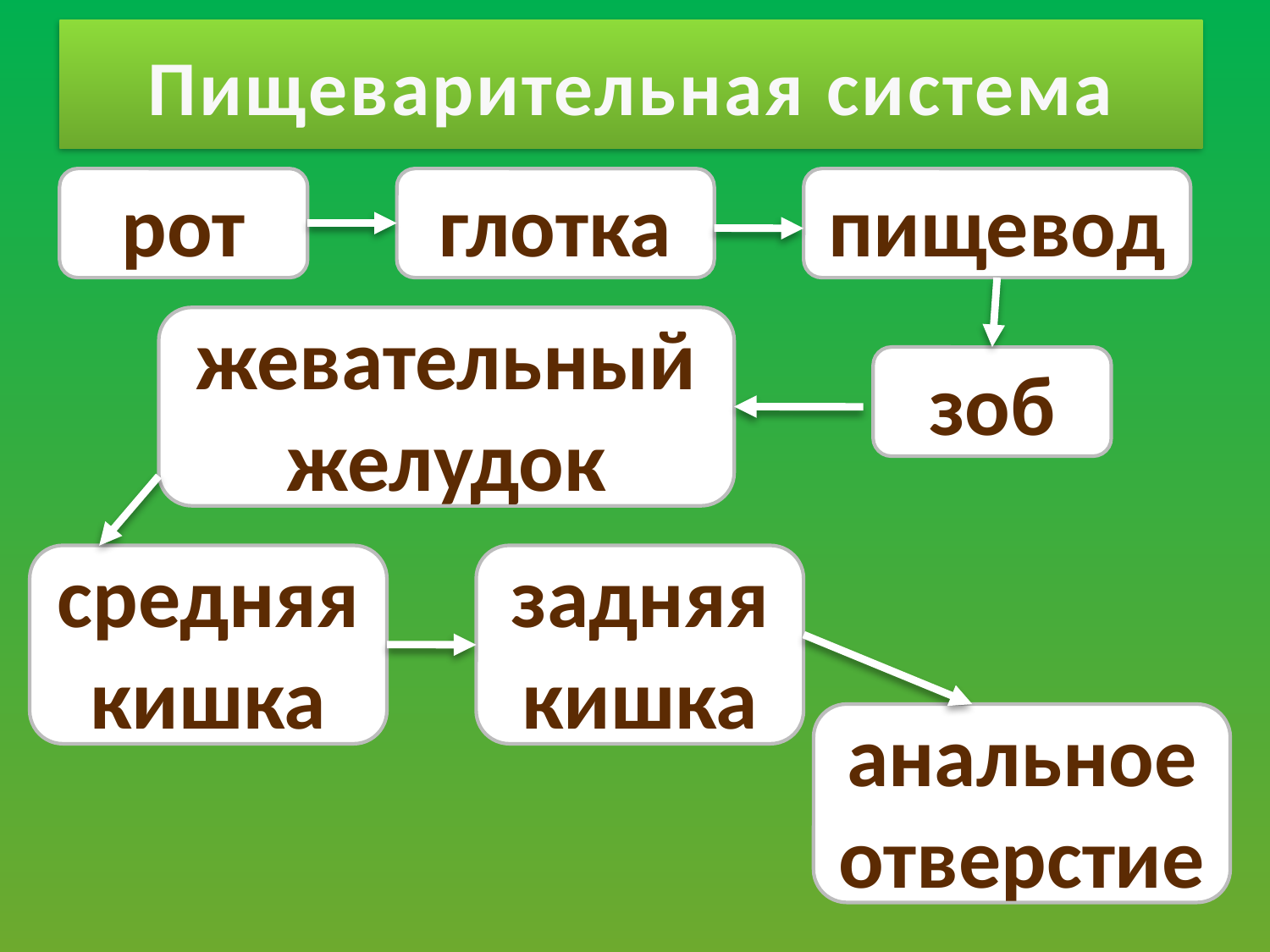

# Пищеварительная система
рот
глотка
пищевод
жевательный желудок
зоб
средняя кишка
задняя кишка
анальное отверстие